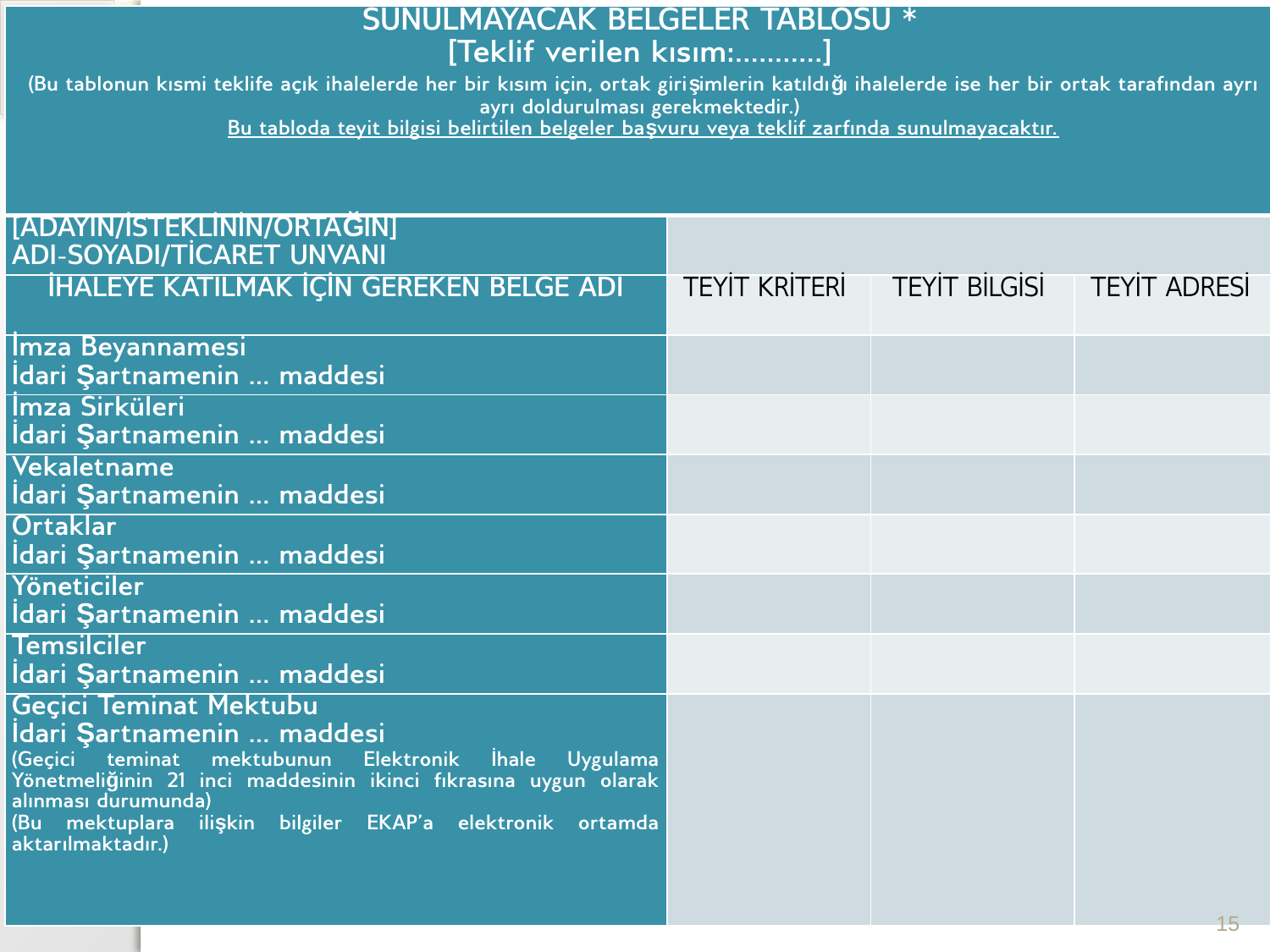

| SUNULMAYACAK BELGELER TABLOSU \* [Teklif verilen kısım:………..]  (Bu tablonun kısmi teklife açık ihalelerde her bir kısım için, ortak girişimlerin katıldığı ihalelerde ise her bir ortak tarafından ayrı ayrı doldurulması gerekmektedir.)  Bu tabloda teyit bilgisi belirtilen belgeler başvuru veya teklif zarfında sunulmayacaktır. |  |  |  |
| --- | --- | --- | --- |
| [ADAYIN/İSTEKLİNİN/ORTAĞIN] ADI-SOYADI/TİCARET UNVANI |  |  |  |
| İHALEYE KATILMAK İÇİN GEREKEN BELGE ADI | TEYİT KRİTERİ | TEYİT BİLGİSİ | TEYİT ADRESİ |
| İmza Beyannamesi İdari Şartnamenin … maddesi |  |  |  |
| İmza Sirküleri İdari Şartnamenin … maddesi |  |  |  |
| Vekaletname İdari Şartnamenin … maddesi |  |  |  |
| Ortaklar İdari Şartnamenin … maddesi |  |  |  |
| Yöneticiler İdari Şartnamenin … maddesi |  |  |  |
| Temsilciler İdari Şartnamenin … maddesi |  |  |  |
| Geçici Teminat Mektubu İdari Şartnamenin … maddesi (Geçici teminat mektubunun Elektronik İhale Uygulama Yönetmeliğinin 21 inci maddesinin ikinci fıkrasına uygun olarak alınması durumunda)  (Bu mektuplara ilişkin bilgiler EKAP’a elektronik ortamda aktarılmaktadır.) |  |  |  |
#

15